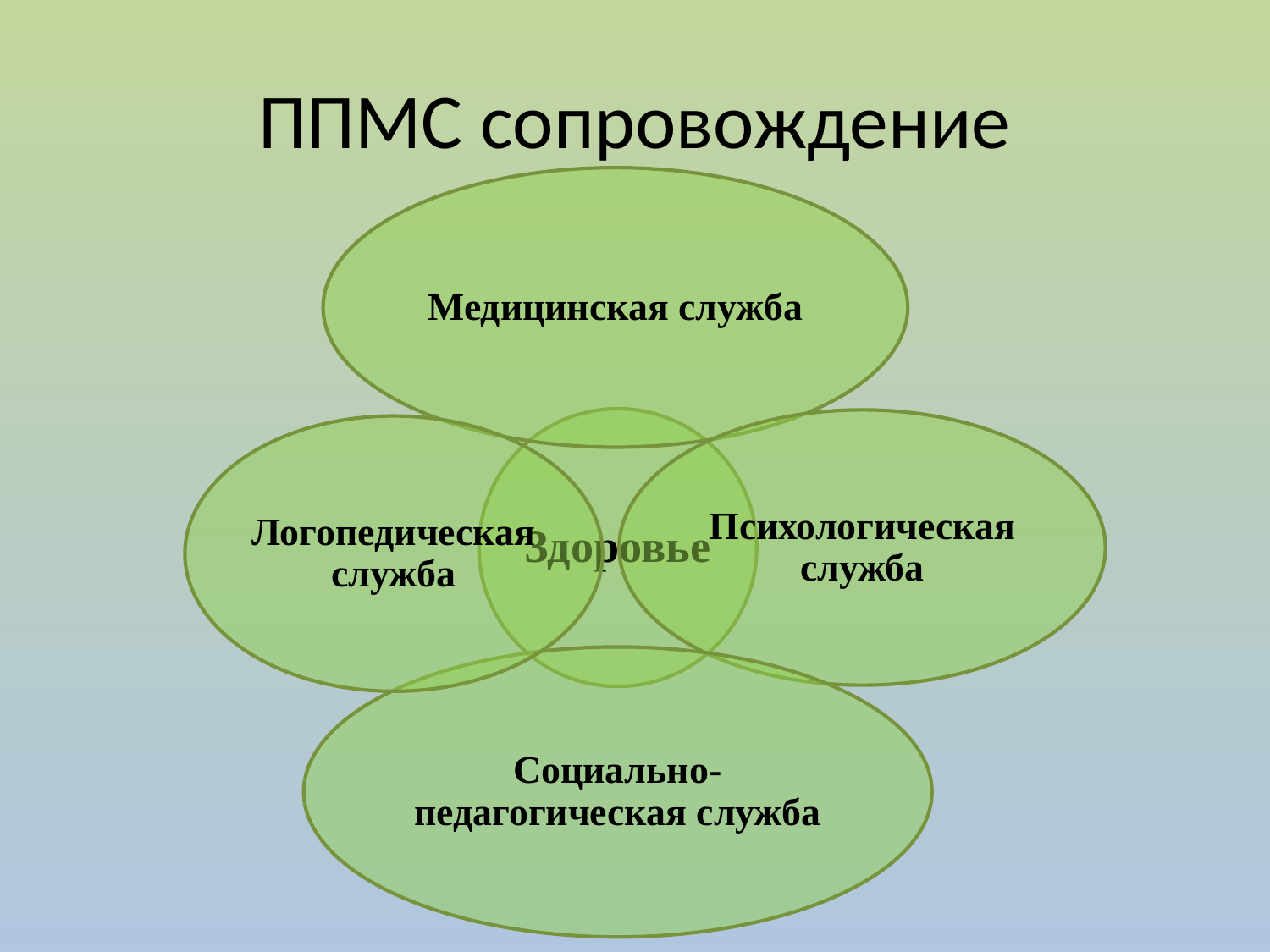

# ППМС сопровождение
Здоровье
Медицинская служба
Психологическая служба
Социально-педагогическая служба
Логопедическая служба